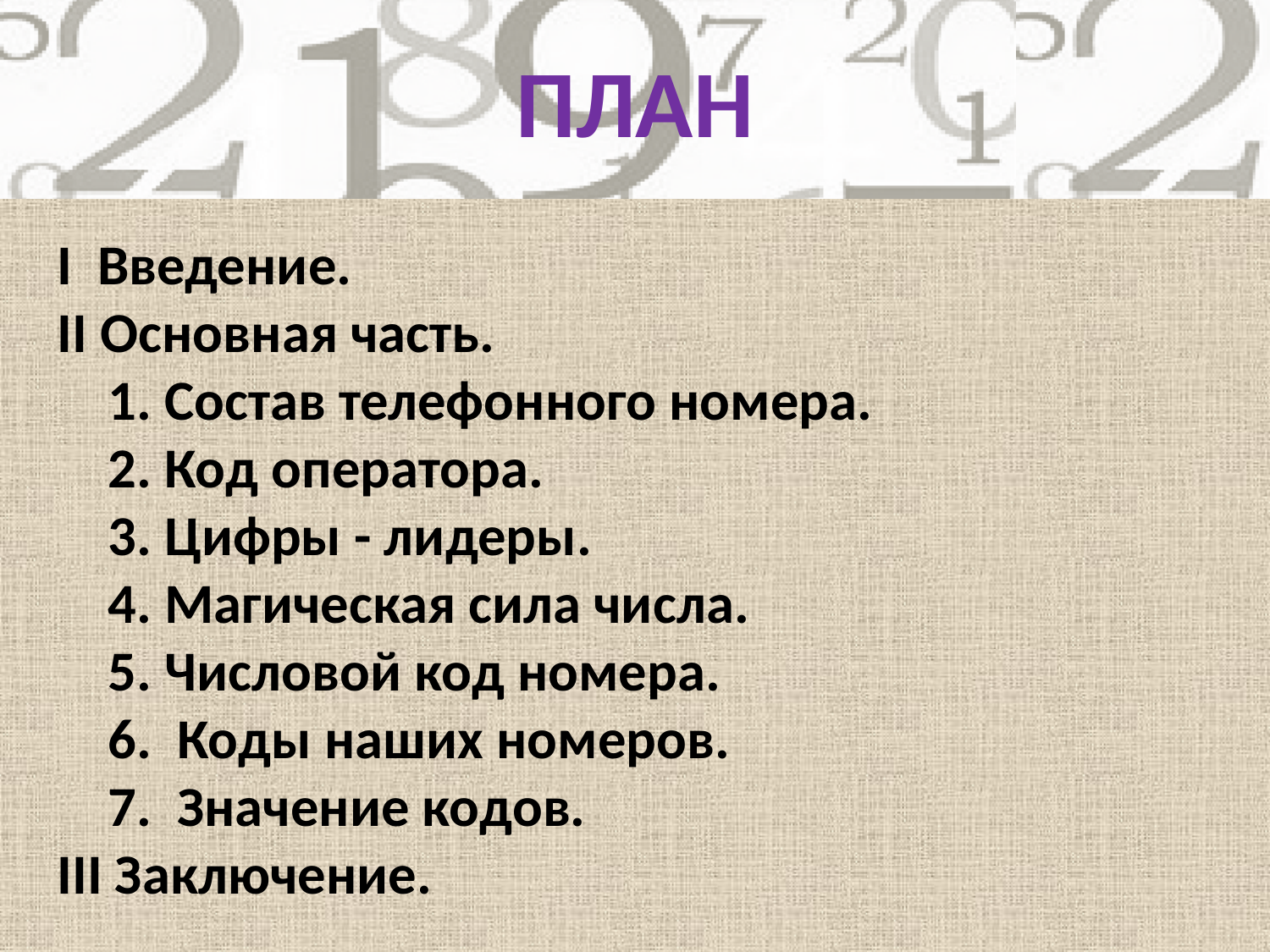

ПЛАН
ПЛАН
Ι  Введение.
ΙΙ Основная часть.
    1. Состав телефонного номера.
    2. Код оператора.
    3. Цифры - лидеры.
    4. Магическая сила числа.
    5. Числовой код номера.
    6.  Коды наших номеров.
    7.  Значение кодов.
ΙΙΙ Заключение.